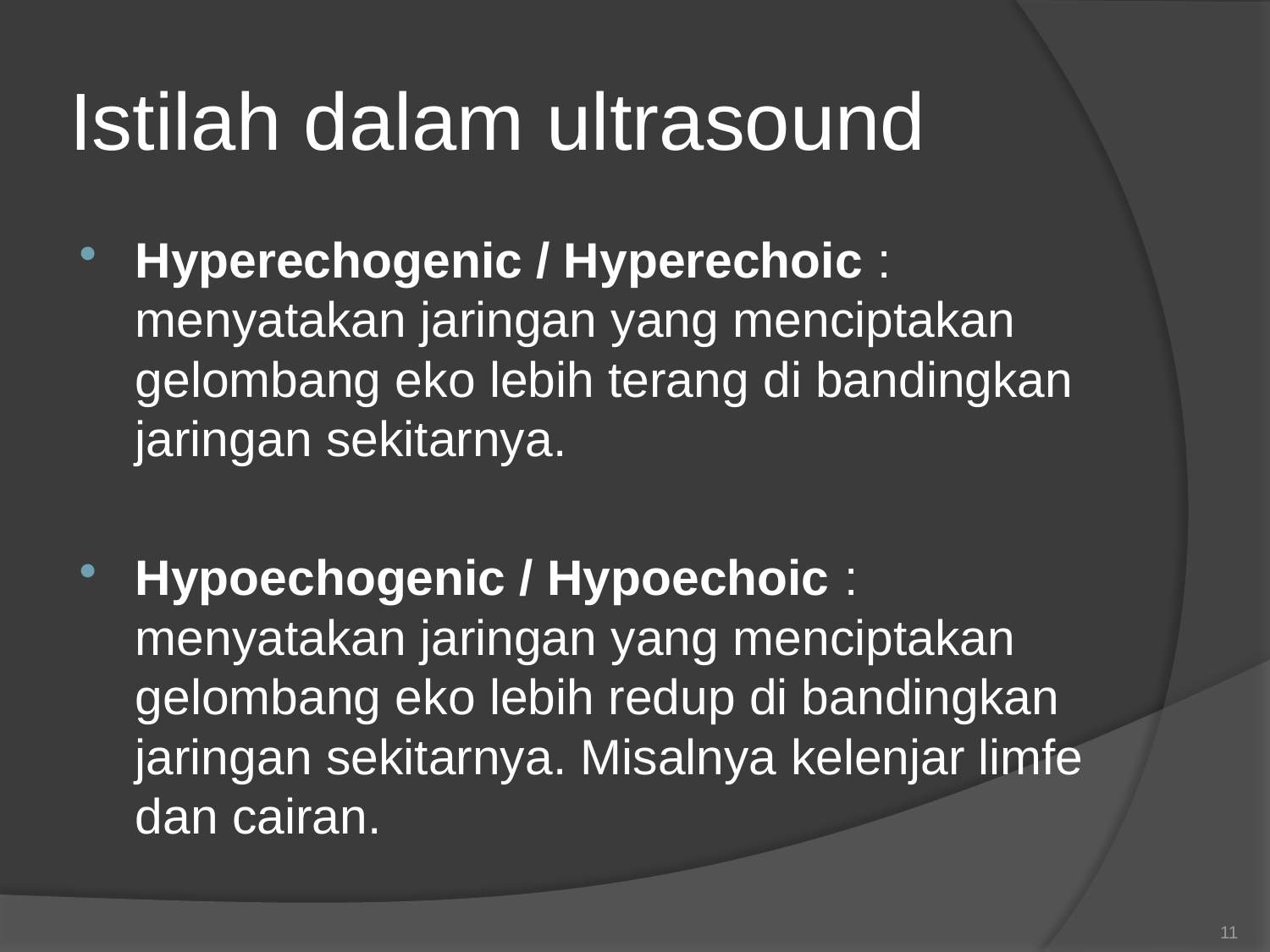

# Istilah dalam ultrasound
Hyperechogenic / Hyperechoic : menyatakan jaringan yang menciptakan gelombang eko lebih terang di bandingkan jaringan sekitarnya.

Hypoechogenic / Hypoechoic : menyatakan jaringan yang menciptakan gelombang eko lebih redup di bandingkan jaringan sekitarnya. Misalnya kelenjar limfe dan cairan.
11